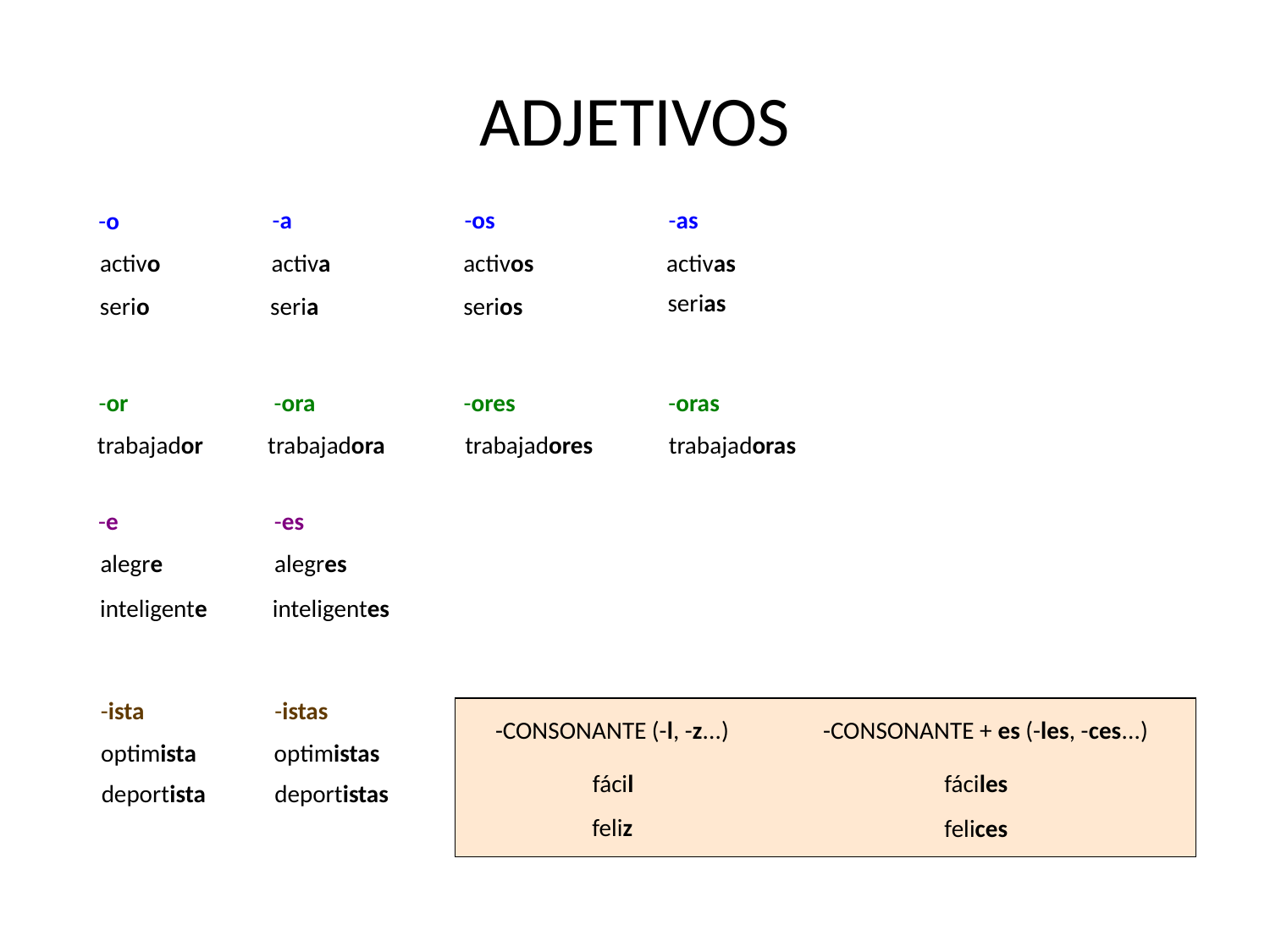

# ADJETIVOS
-a
-os
-as
-o
activo
activa
activos
activas
serio
seria
serios
serias
-or
-ora
-ores
-oras
trabajador
trabajadora
trabajadores
trabajadoras
-e
-es
alegre
alegres
inteligente
inteligentes
-ista
-istas

-CONSONANTE (-l, -z...)
-CONSONANTE + es (-les, -ces...)
optimista
optimistas
fácil
fáciles
deportista
deportistas
feliz
felices